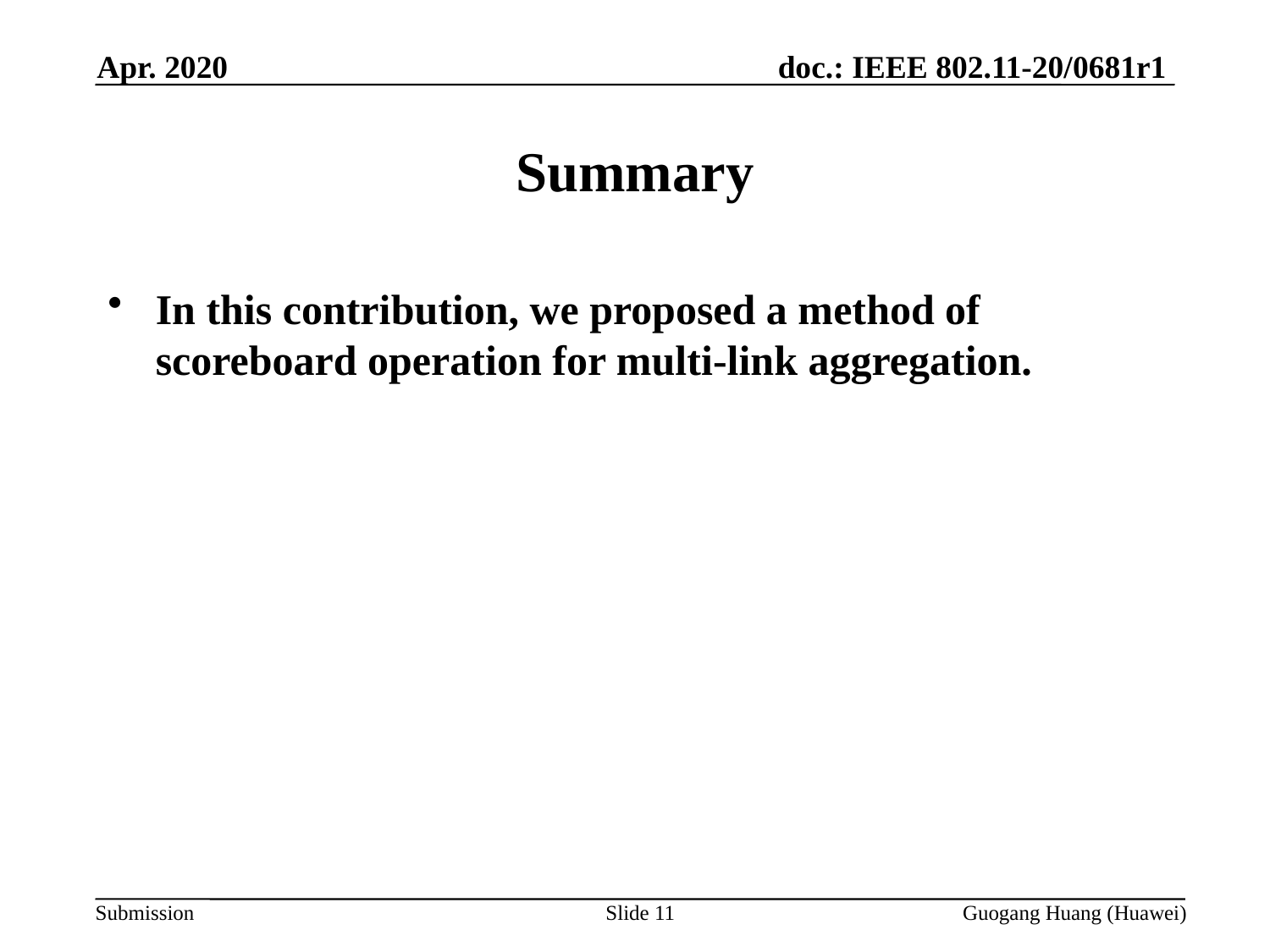

Apr. 2020
Summary
In this contribution, we proposed a method of scoreboard operation for multi-link aggregation.
Slide 11
Guogang Huang (Huawei)